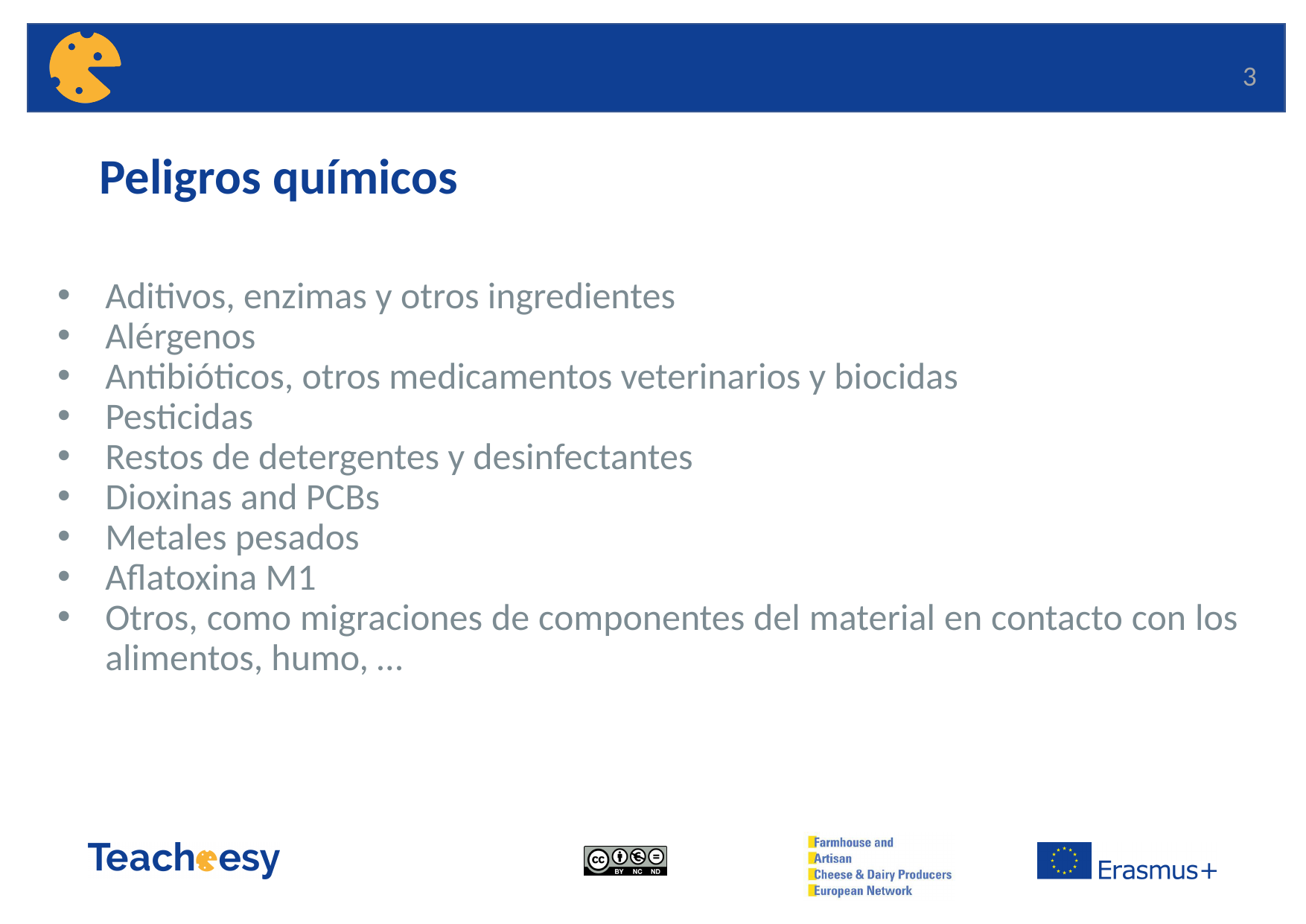

3
# Peligros químicos

Aditivos, enzimas y otros ingredientes
Alérgenos
Antibióticos, otros medicamentos veterinarios y biocidas
Pesticidas
Restos de detergentes y desinfectantes
Dioxinas and PCBs
Metales pesados
Aflatoxina M1
Otros, como migraciones de componentes del material en contacto con los alimentos, humo, …